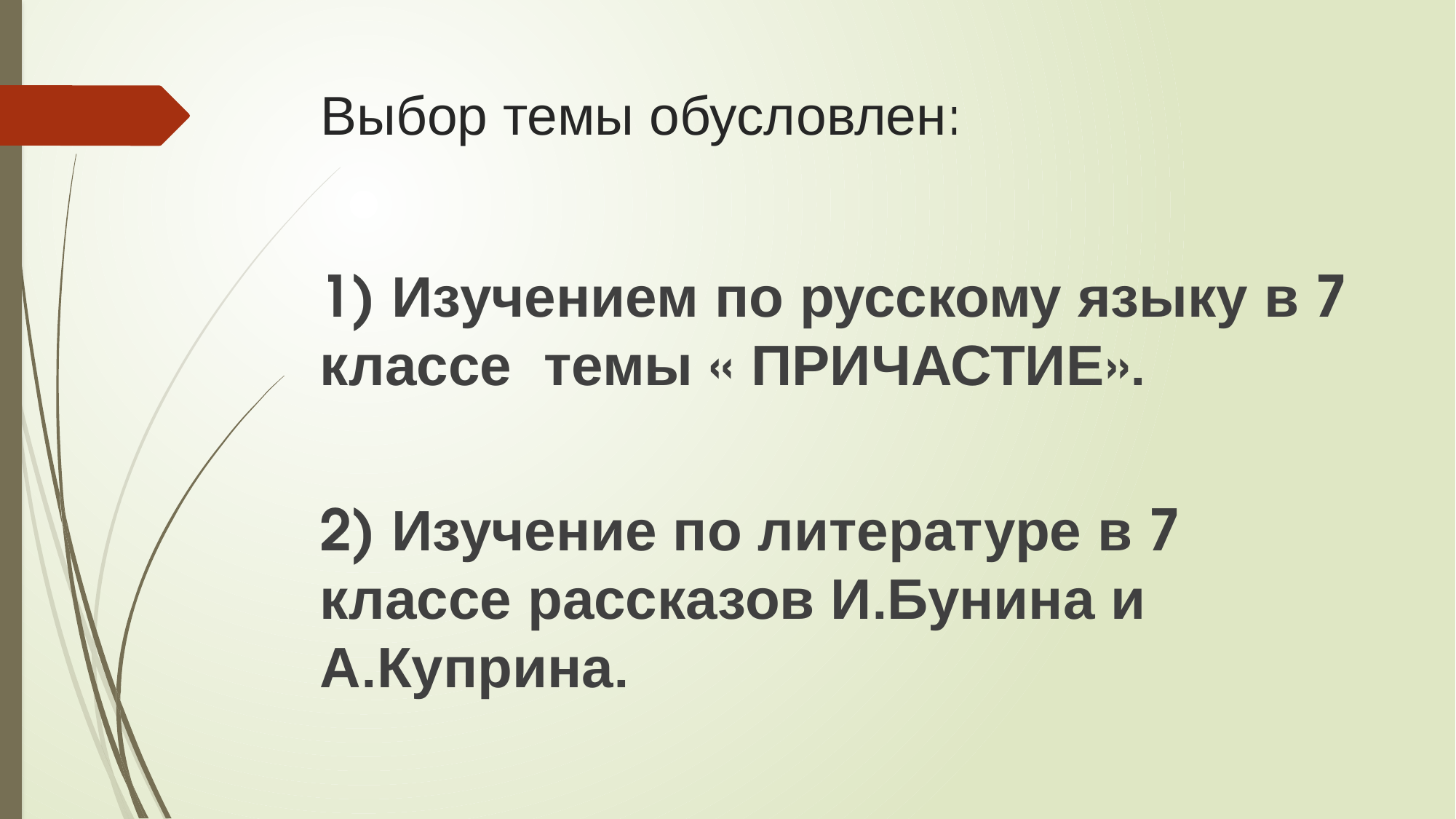

# Выбор темы обусловлен:
1) Изучением по русскому языку в 7 классе  темы « ПРИЧАСТИЕ».

2) Изучение по литературе в 7 классе рассказов И.Бунина и А.Куприна.